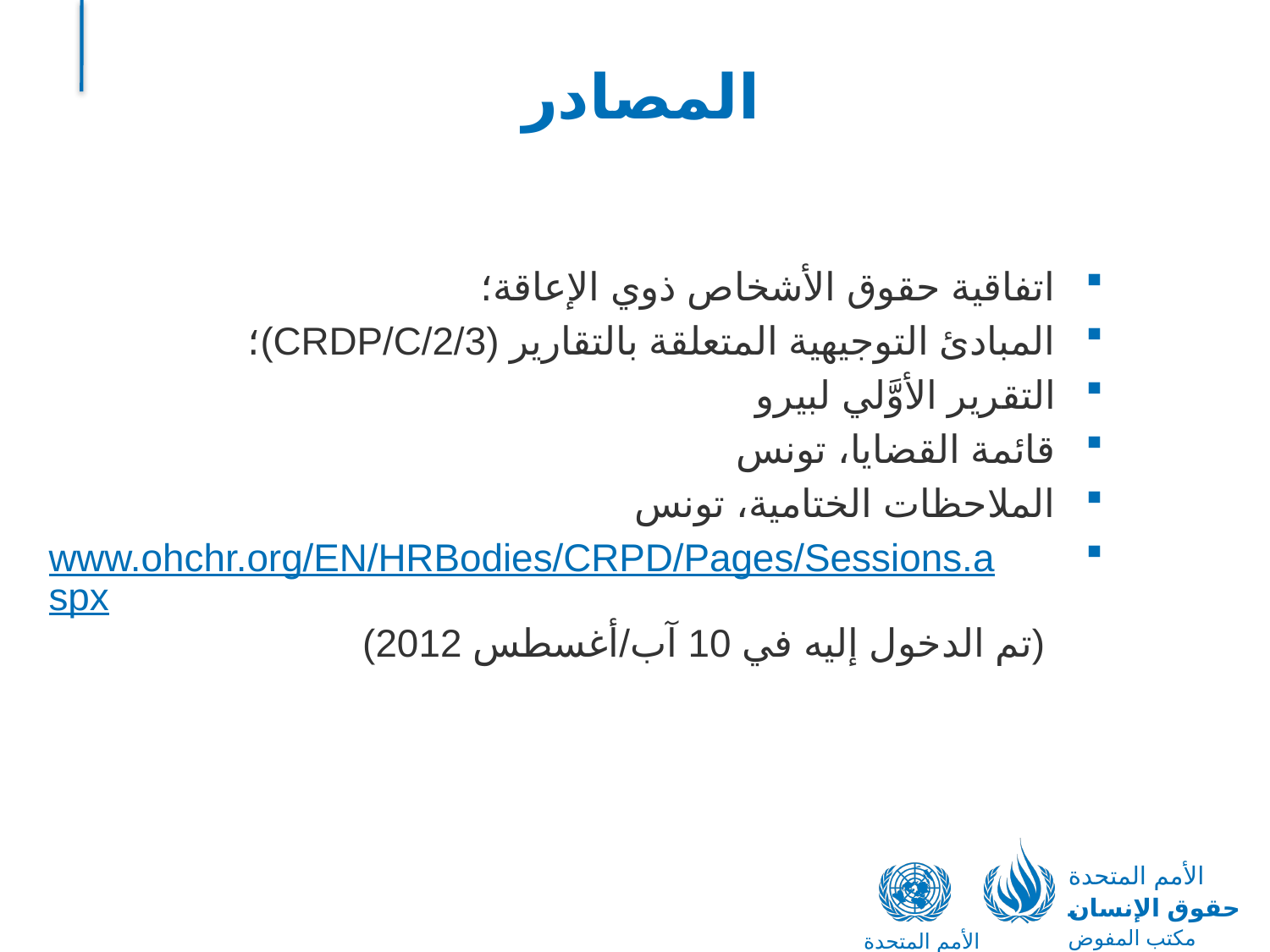

# المصادر
اتفاقية حقوق الأشخاص ذوي الإعاقة؛
المبادئ التوجيهية المتعلقة بالتقارير (CRDP/C/2/3)؛
التقرير الأوَّلي لبيرو
قائمة القضايا، تونس
الملاحظات الختامية، تونس
www.ohchr.org/EN/HRBodies/CRPD/Pages/Sessions.aspx (تم الدخول إليه في 10 آب/أغسطس 2012)

الأمم المتحدة
حقوق الإنسان
مكتب المفوض السامي
الأمم المتحدة